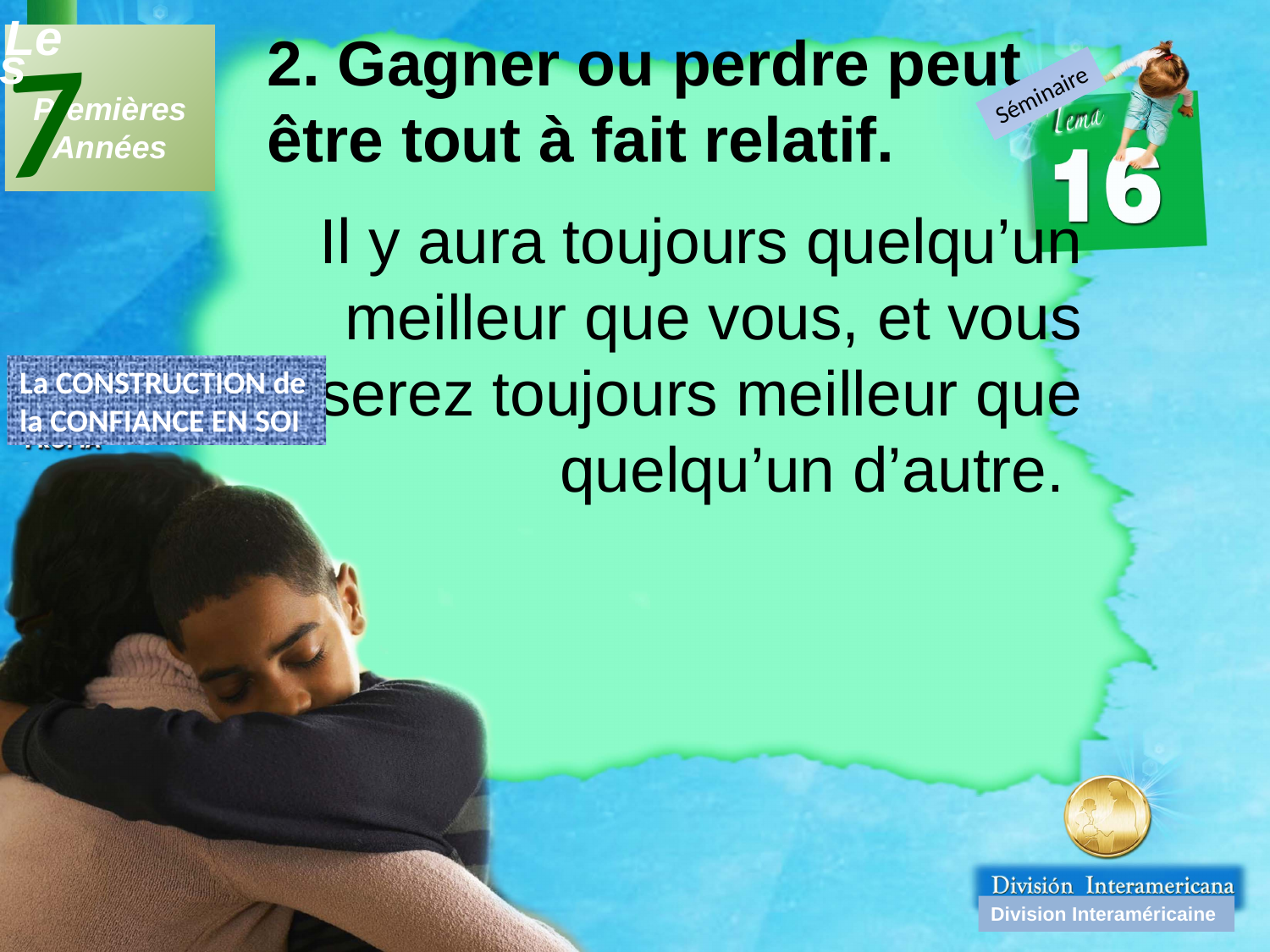

7
Les
         Premières
Années
2. Gagner ou perdre peut être tout à fait relatif.

Il y aura toujours quelqu’un meilleur que vous, et vous serez toujours meilleur que quelqu’un d’autre.
Séminaire
La CONSTRUCTION de
la CONFIANCE EN SOI
Division Interaméricaine